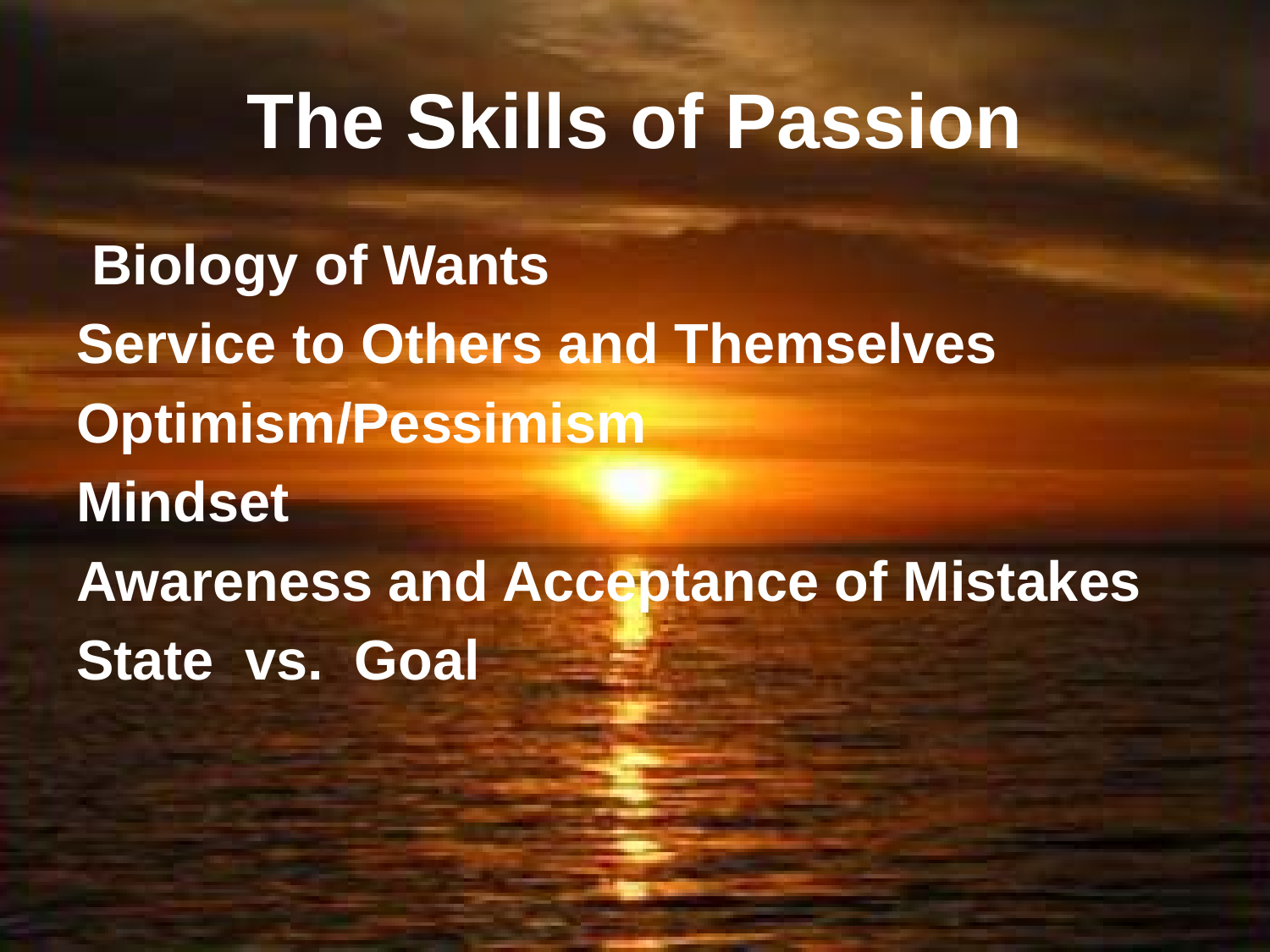

# The Skills of Passion
 Biology of Wants
Service to Others and Themselves
Optimism/Pessimism
Mindset
Awareness and Acceptance of Mistakes
State  vs.  Goal